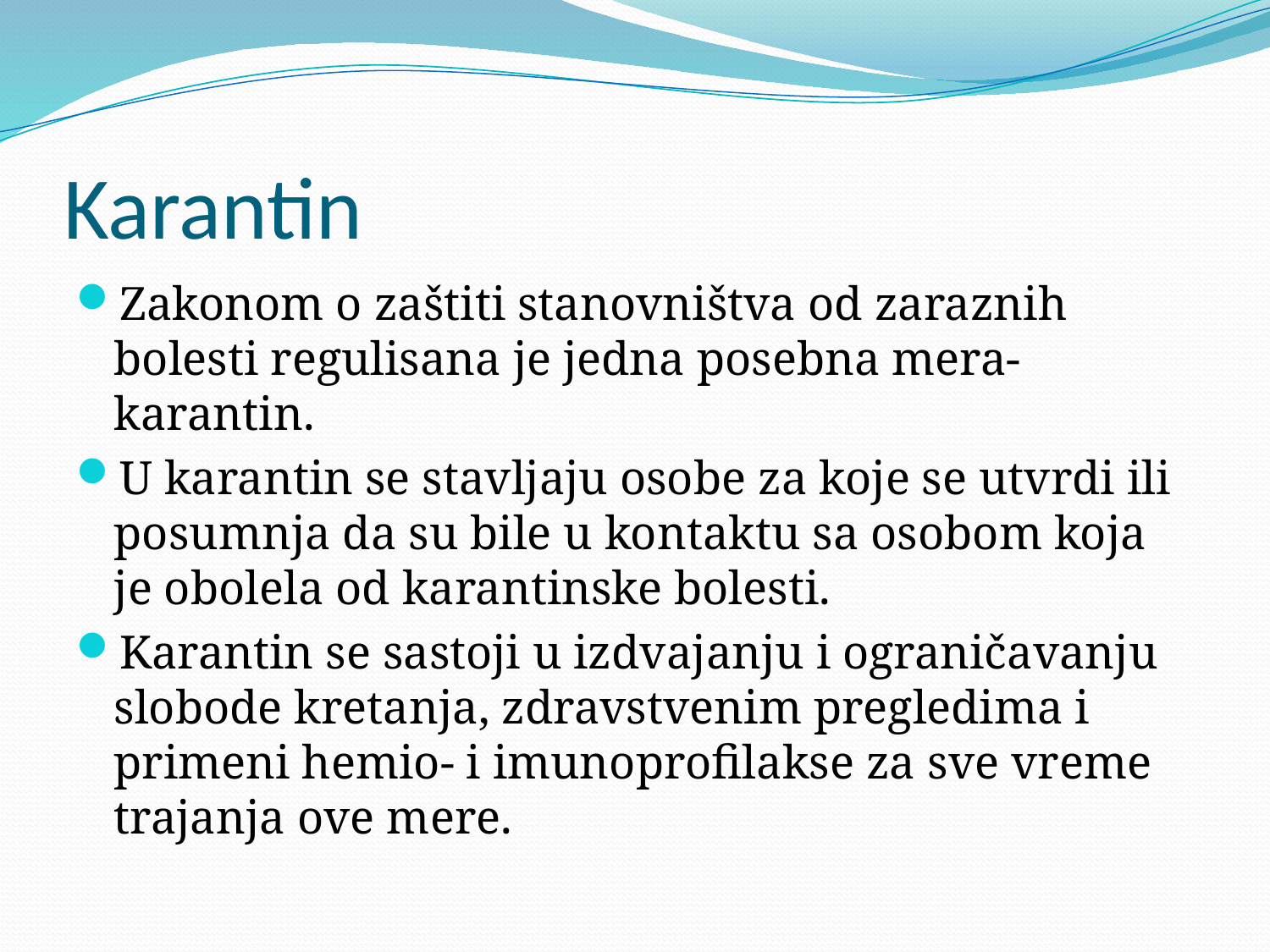

# Karantin
Zakonom o zaštiti stanovništva od zaraznih bolesti regulisana je jedna posebna mera-karantin.
U karantin se stavljaju osobe za koje se utvrdi ili posumnja da su bile u kontaktu sa osobom koja je obolela od karantinske bolesti.
Karantin se sastoji u izdvajanju i ograničavanju slobode kretanja, zdravstvenim pregledima i primeni hemio- i imunoprofilakse za sve vreme trajanja ove mere.